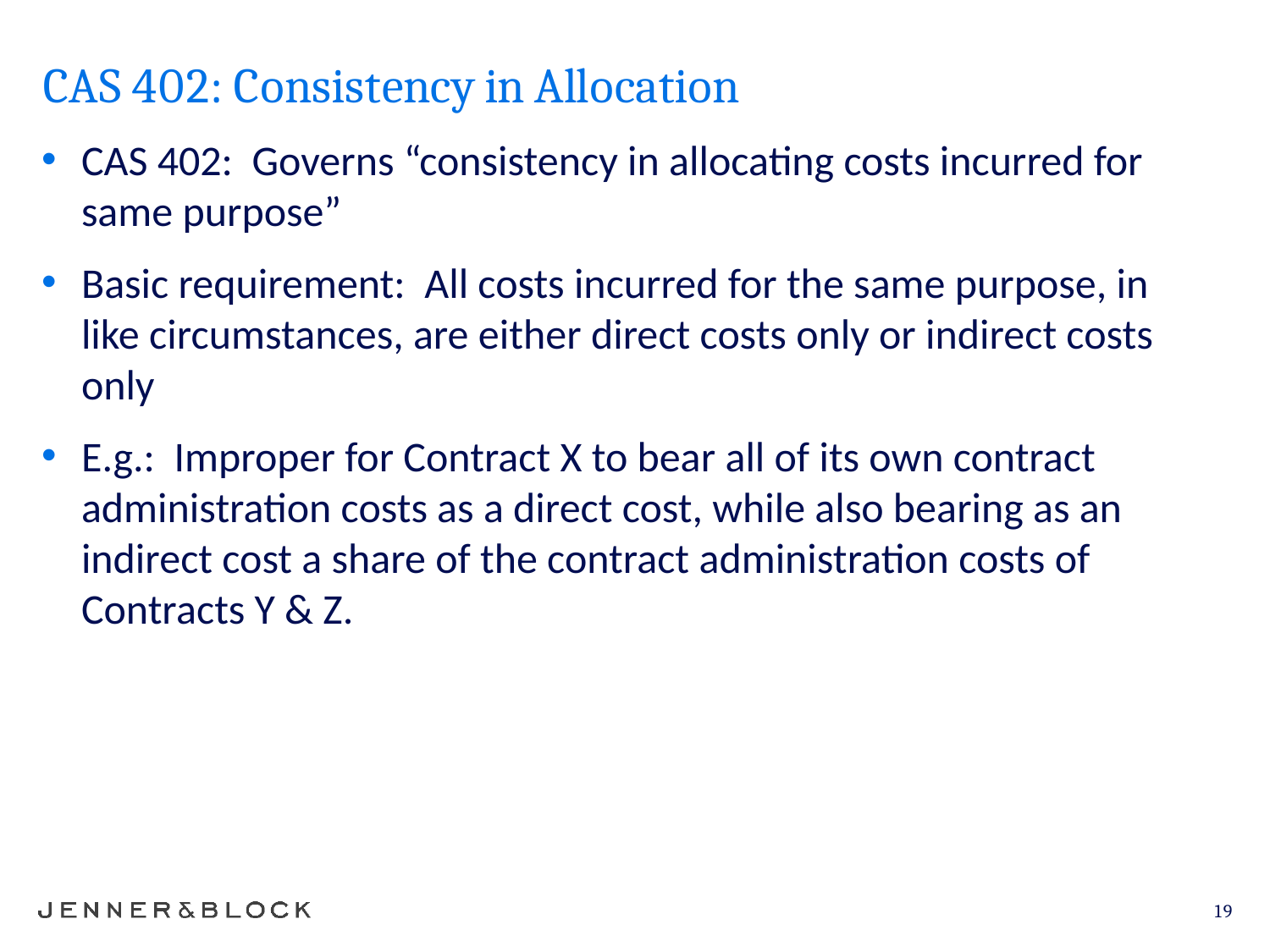

19
# CAS 402: Consistency in Allocation
CAS 402:  Governs “consistency in allocating costs incurred for same purpose”
Basic requirement:  All costs incurred for the same purpose, in like circumstances, are either direct costs only or indirect costs only
E.g.:  Improper for Contract X to bear all of its own contract administration costs as a direct cost, while also bearing as an indirect cost a share of the contract administration costs of Contracts Y & Z.